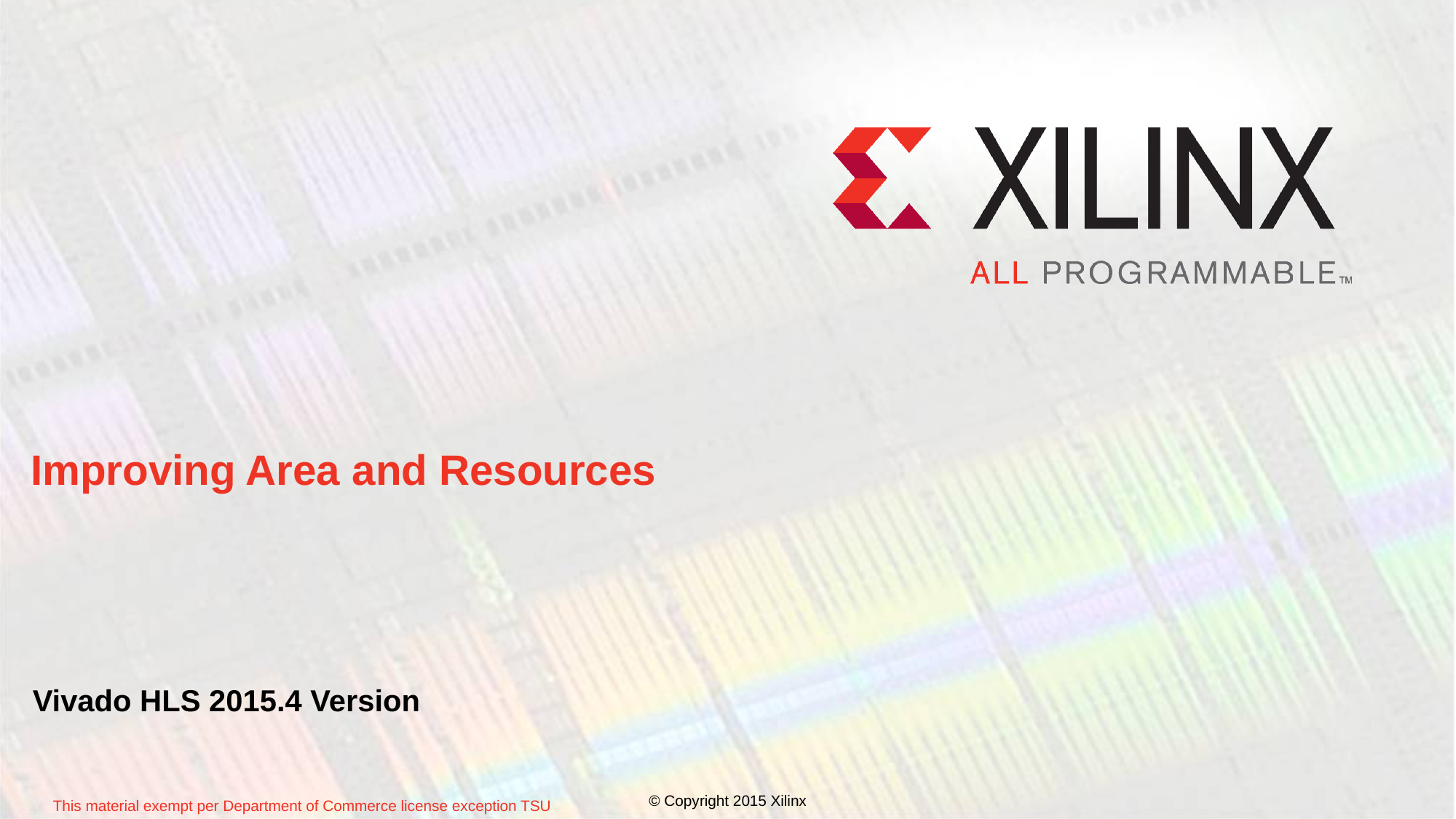

# Improving Area and Resources
Vivado HLS 2015.4 Version
© Copyright 2015 Xilinx